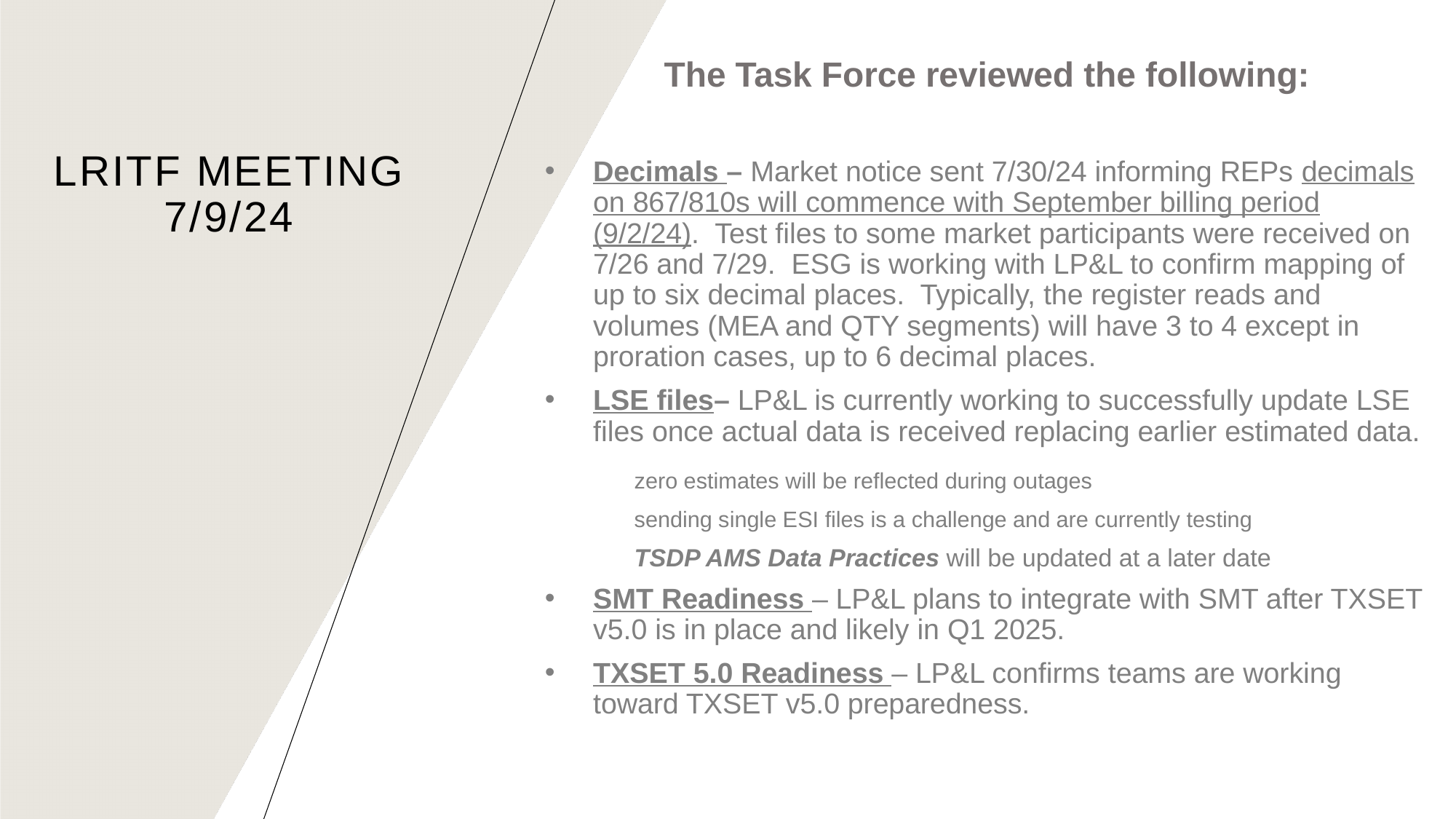

The Task Force reviewed the following:

Decimals – Market notice sent 7/30/24 informing REPs decimals on 867/810s will commence with September billing period (9/2/24).  Test files to some market participants were received on 7/26 and 7/29.  ESG is working with LP&L to confirm mapping of up to six decimal places.  Typically, the register reads and volumes (MEA and QTY segments) will have 3 to 4 except in proration cases, up to 6 decimal places.
LSE files– LP&L is currently working to successfully update LSE files once actual data is received replacing earlier estimated data.
	zero estimates will be reflected during outages
	sending single ESI files is a challenge and are currently testing
	TSDP AMS Data Practices will be updated at a later date
SMT Readiness – LP&L plans to integrate with SMT after TXSET v5.0 is in place and likely in Q1 2025.
TXSET 5.0 Readiness – LP&L confirms teams are working toward TXSET v5.0 preparedness.

# LRITF meeting 7/9/24